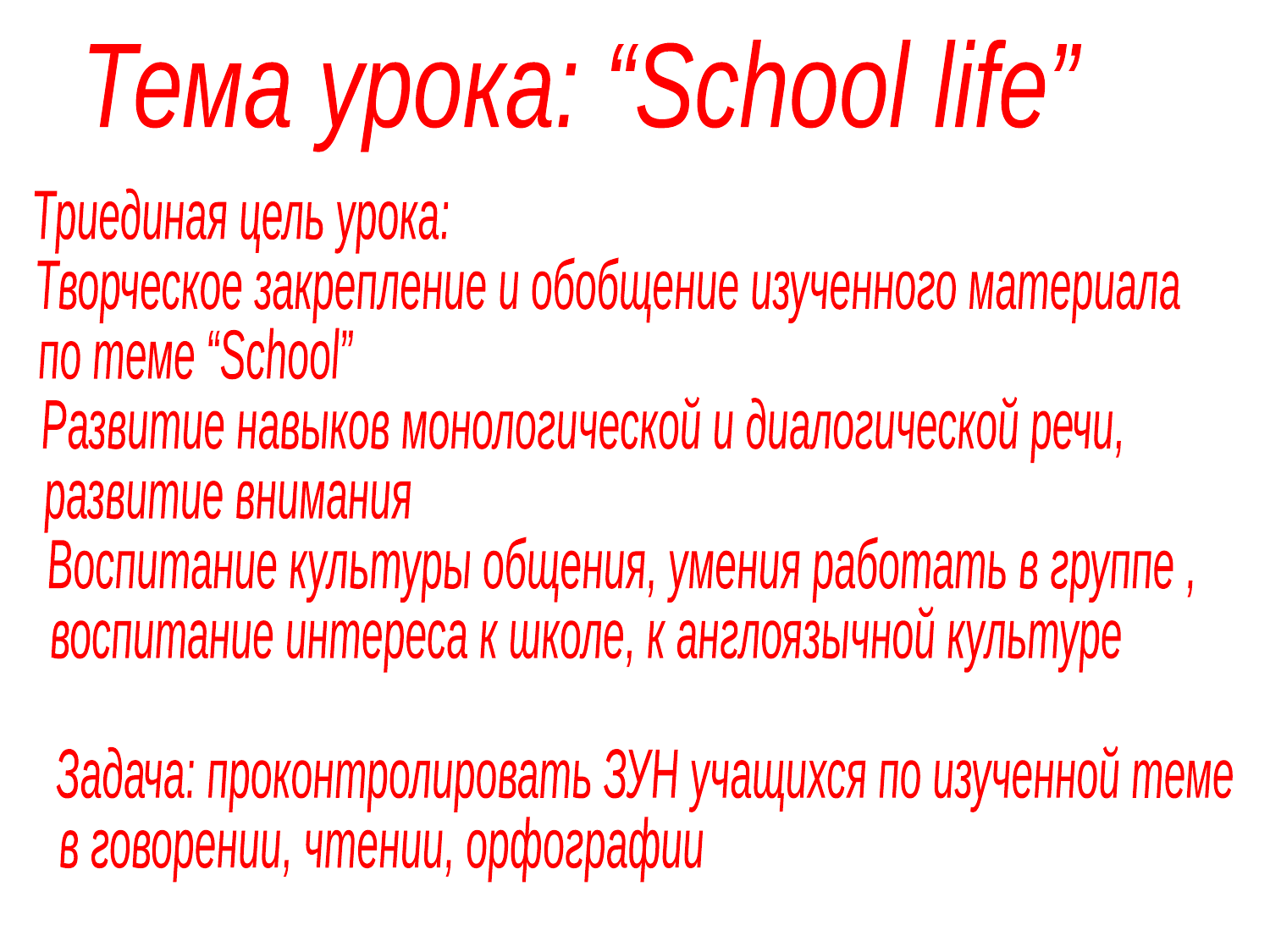

Тема урока: “School life”
Триединая цель урока:
Творческое закрепление и обобщение изученного материала
по теме “School”
Развитие навыков монологической и диалогической речи,
развитие внимания
Воспитание культуры общения, умения работать в группе ,
воспитание интереса к школе, к англоязычной культуре

Задача: проконтролировать ЗУН учащихся по изученной теме
в говорении, чтении, орфографии